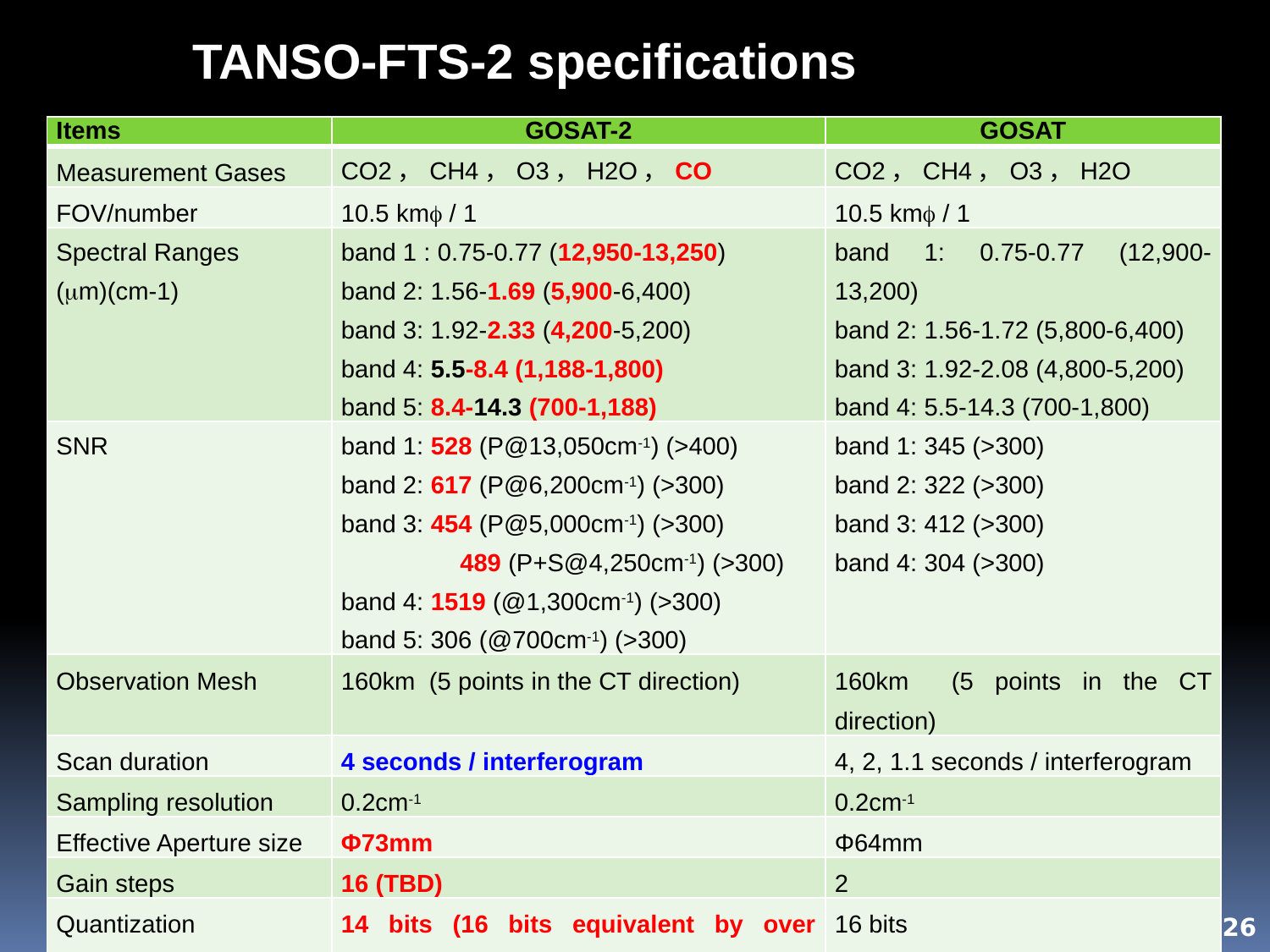

TANSO-FTS-2 specifications
| Items | GOSAT-2 | GOSAT |
| --- | --- | --- |
| Measurement Gases | CO2，CH4，O3，H2O，CO | CO2，CH4，O3，H2O |
| FOV/number | 10.5 kmφ / 1 | 10.5 kmφ / 1 |
| Spectral Ranges (μm)(cm-1) | band 1 : 0.75-0.77 (12,950-13,250) band 2: 1.56-1.69 (5,900-6,400) band 3: 1.92-2.33 (4,200-5,200) band 4: 5.5-8.4 (1,188-1,800) band 5: 8.4-14.3 (700-1,188) | band 1: 0.75-0.77 (12,900-13,200) band 2: 1.56-1.72 (5,800-6,400) band 3: 1.92-2.08 (4,800-5,200) band 4: 5.5-14.3 (700-1,800) |
| SNR | band 1: 528 (P@13,050cm-1) (>400) band 2: 617 (P@6,200cm-1) (>300) band 3: 454 (P@5,000cm-1) (>300) 489 (P+S@4,250cm-1) (>300) band 4: 1519 (@1,300cm-1) (>300) band 5: 306 (@700cm-1) (>300) | band 1: 345 (>300) band 2: 322 (>300) band 3: 412 (>300) band 4: 304 (>300) |
| Observation Mesh | 160km (5 points in the CT direction) | 160km (5 points in the CT direction) |
| Scan duration | 4 seconds / interferogram | 4, 2, 1.1 seconds / interferogram |
| Sampling resolution | 0.2cm-1 | 0.2cm-1 |
| Effective Aperture size | Φ73mm | Φ64mm |
| Gain steps | 16 (TBD) | 2 |
| Quantization | 14 bits (16 bits equivalent by over sampling) | 16 bits |
| Avoidance of the cloud | Intelligent pointing | ------- |